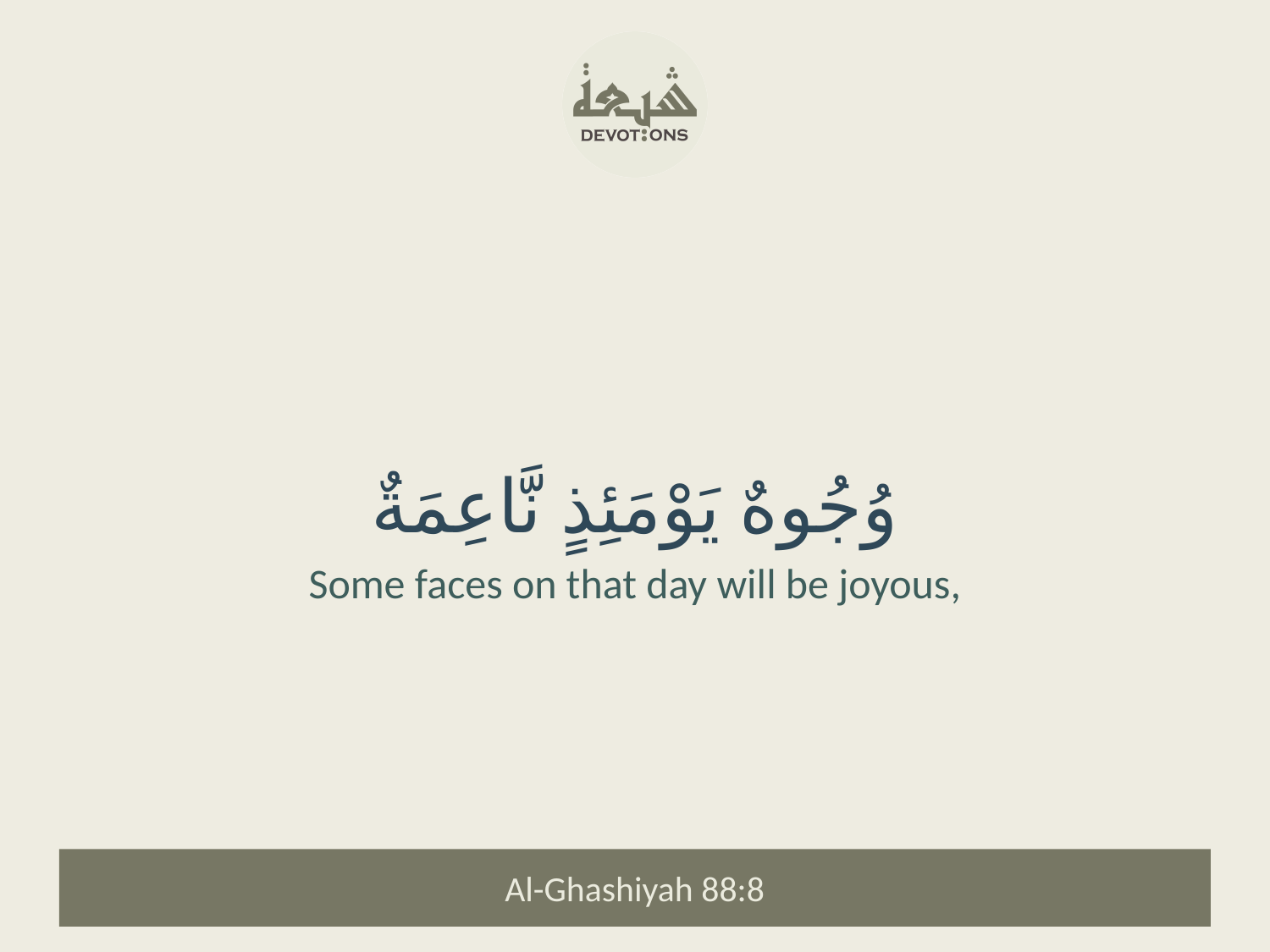

وُجُوهٌ يَوْمَئِذٍ نَّاعِمَةٌ
Some faces on that day will be joyous,
Al-Ghashiyah 88:8